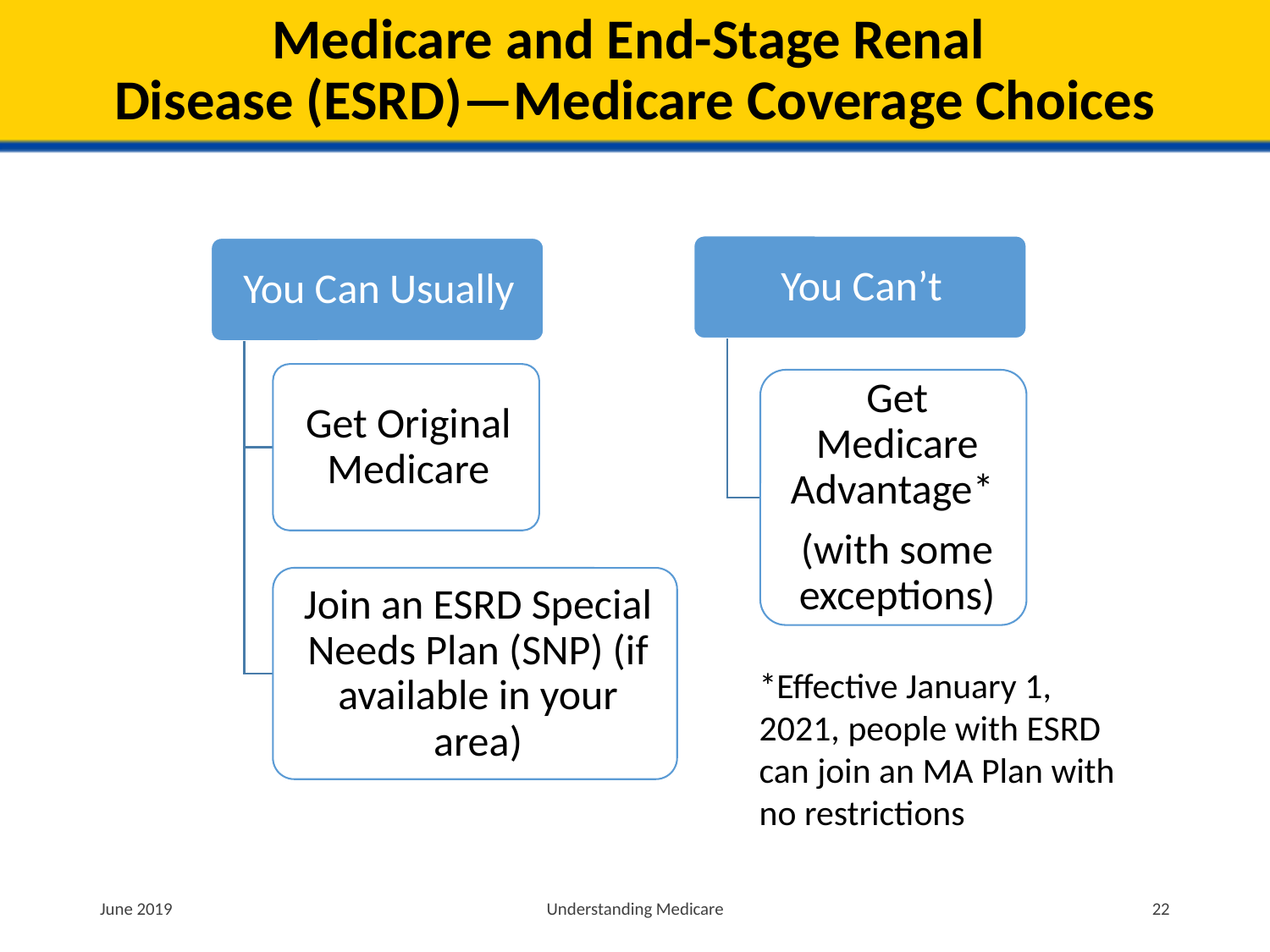

# Medicare and End-Stage Renal Disease (ESRD)—Medicare Coverage Choices
You Can Usually
Get Original Medicare
Join an ESRD Special Needs Plan (SNP) (if available in your area)
You Can’t
Get Medicare Advantage*
(with some exceptions)
*Effective January 1, 2021, people with ESRD can join an MA Plan with no restrictions
June 2019
Understanding Medicare
22